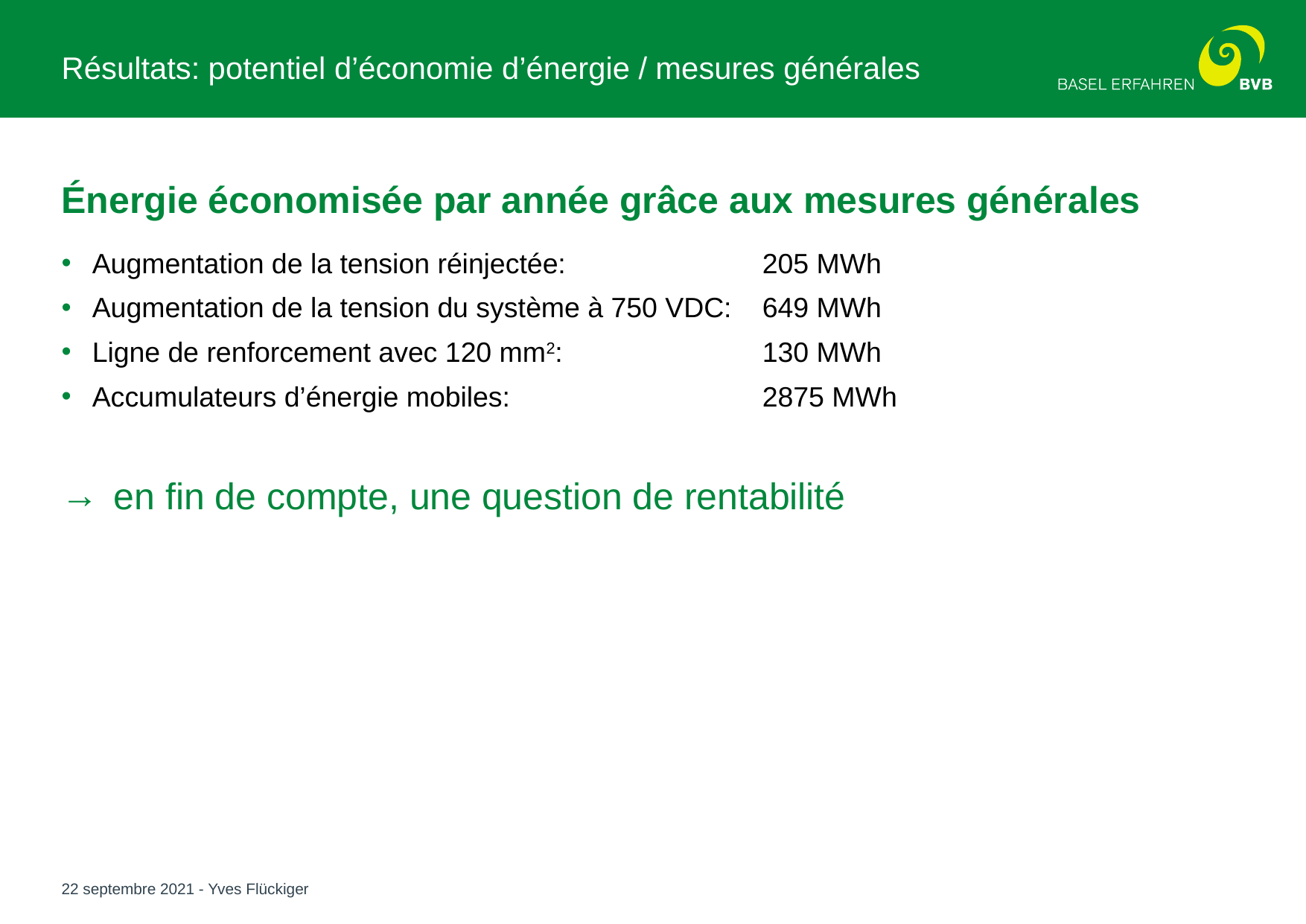

# Résultats: potentiel d’économie d’énergie / mesures générales
Énergie économisée par année grâce aux mesures générales
Augmentation de la tension réinjectée:		205 MWh
Augmentation de la tension du système à 750 VDC:	649 MWh
Ligne de renforcement avec 120 mm2:		130 MWh
Accumulateurs d’énergie mobiles:			2875 MWh

 en fin de compte, une question de rentabilité
22 septembre 2021 - Yves Flückiger